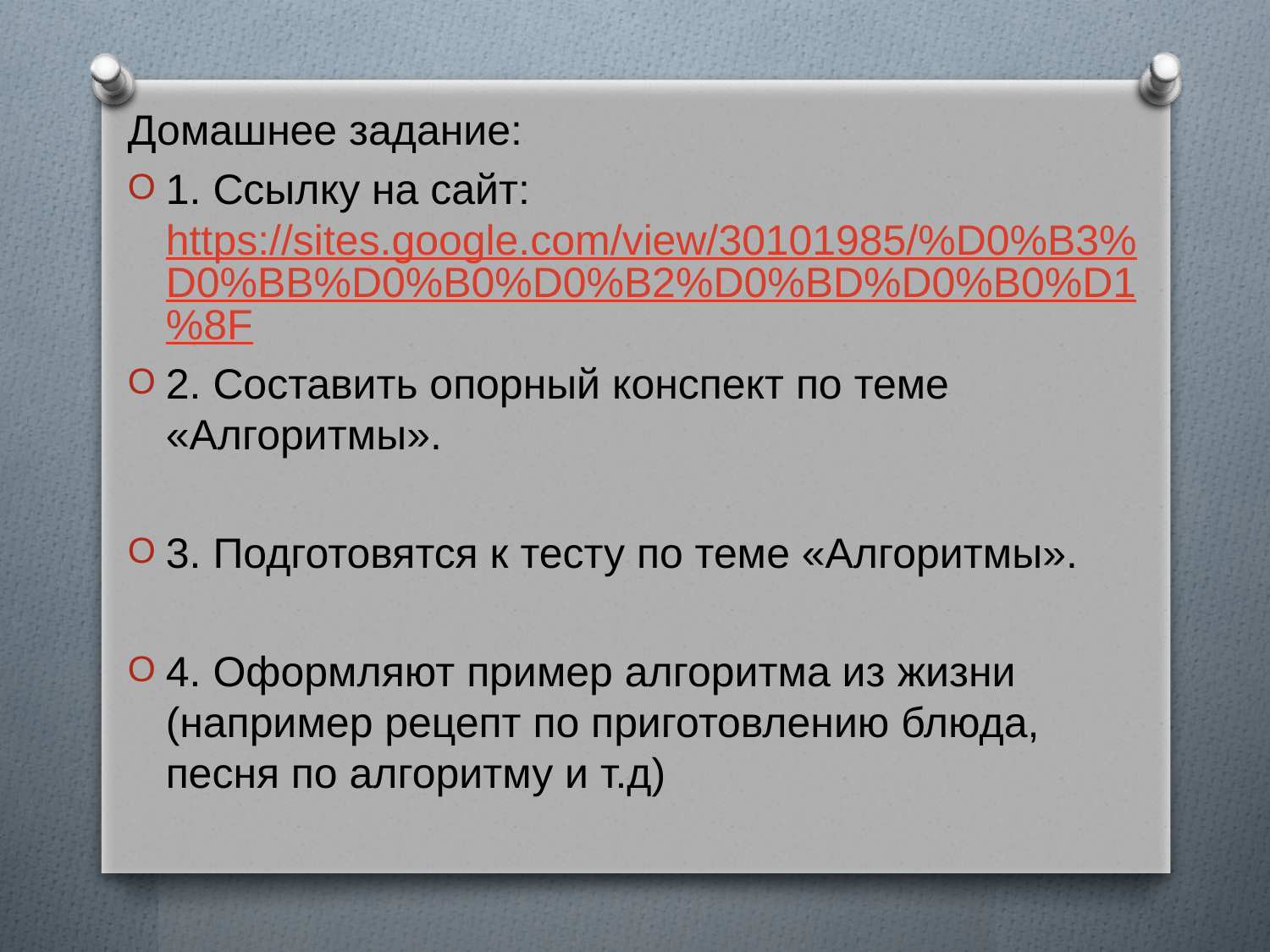

Домашнее задание:
1. Ссылку на сайт: https://sites.google.com/view/30101985/%D0%B3%D0%BB%D0%B0%D0%B2%D0%BD%D0%B0%D1%8F
2. Составить опорный конспект по теме «Алгоритмы».

3. Подготовятся к тесту по теме «Алгоритмы».

4. Оформляют пример алгоритма из жизни (например рецепт по приготовлению блюда, песня по алгоритму и т.д)